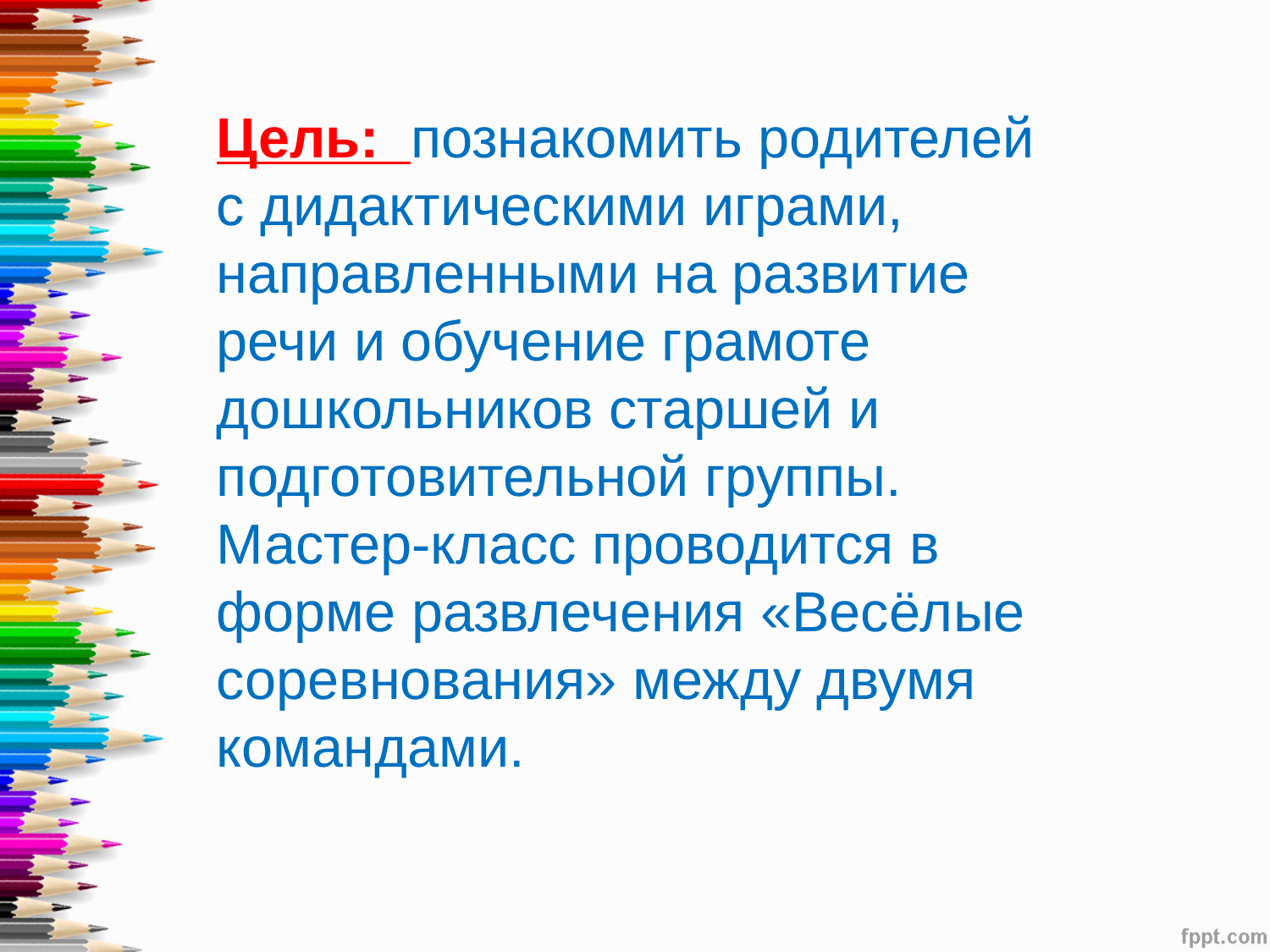

Цель:  познакомить родителей с дидактическими играми, направленными на развитие речи и обучение грамоте дошкольников старшей и подготовительной группы.
Мастер-класс проводится в форме развлечения «Весёлые соревнования» между двумя командами.